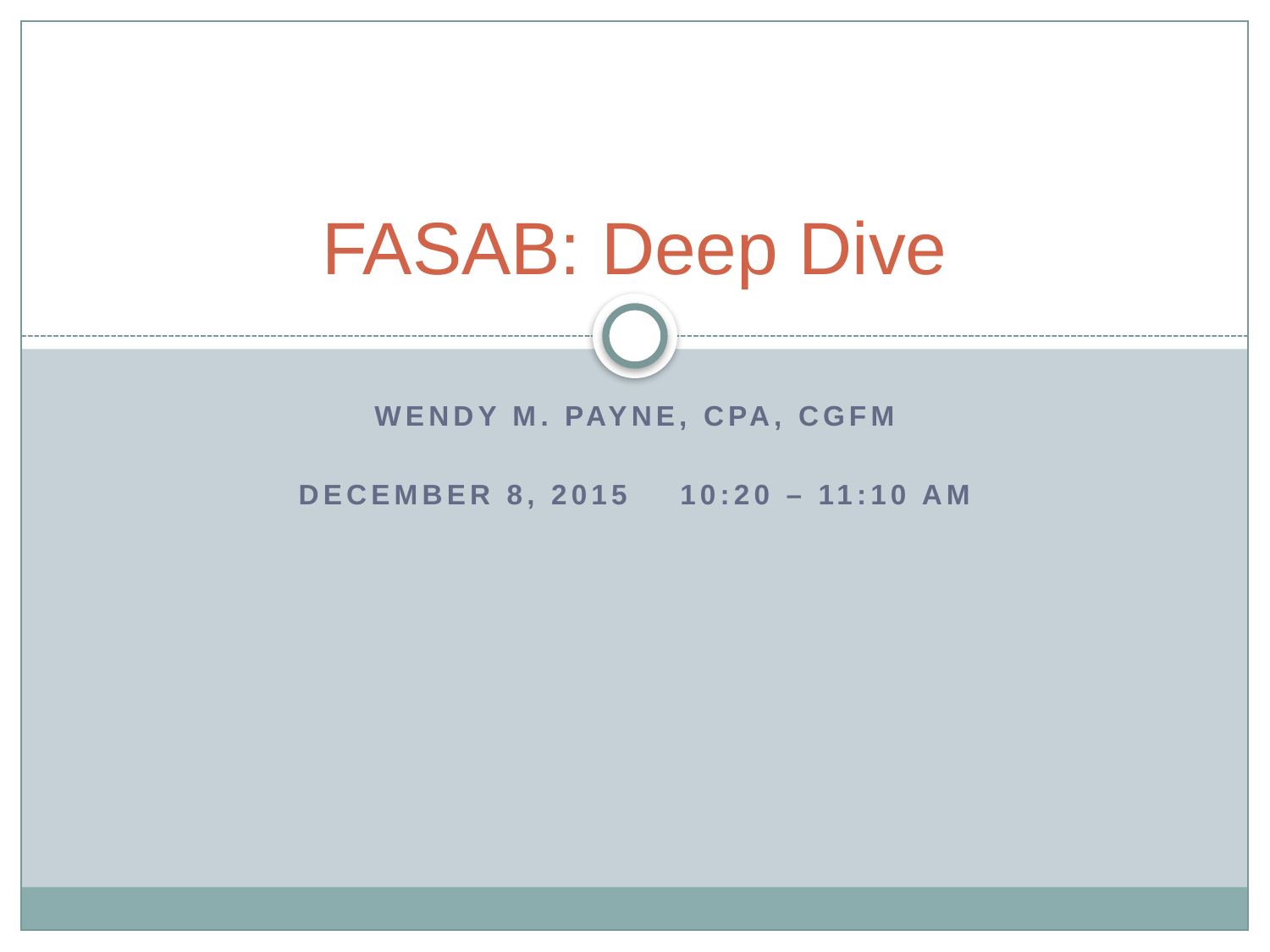

# FASAB: Deep Dive
Wendy M. Payne, CPA, CGFM

December 8, 2015    10:20 – 11:10 AM